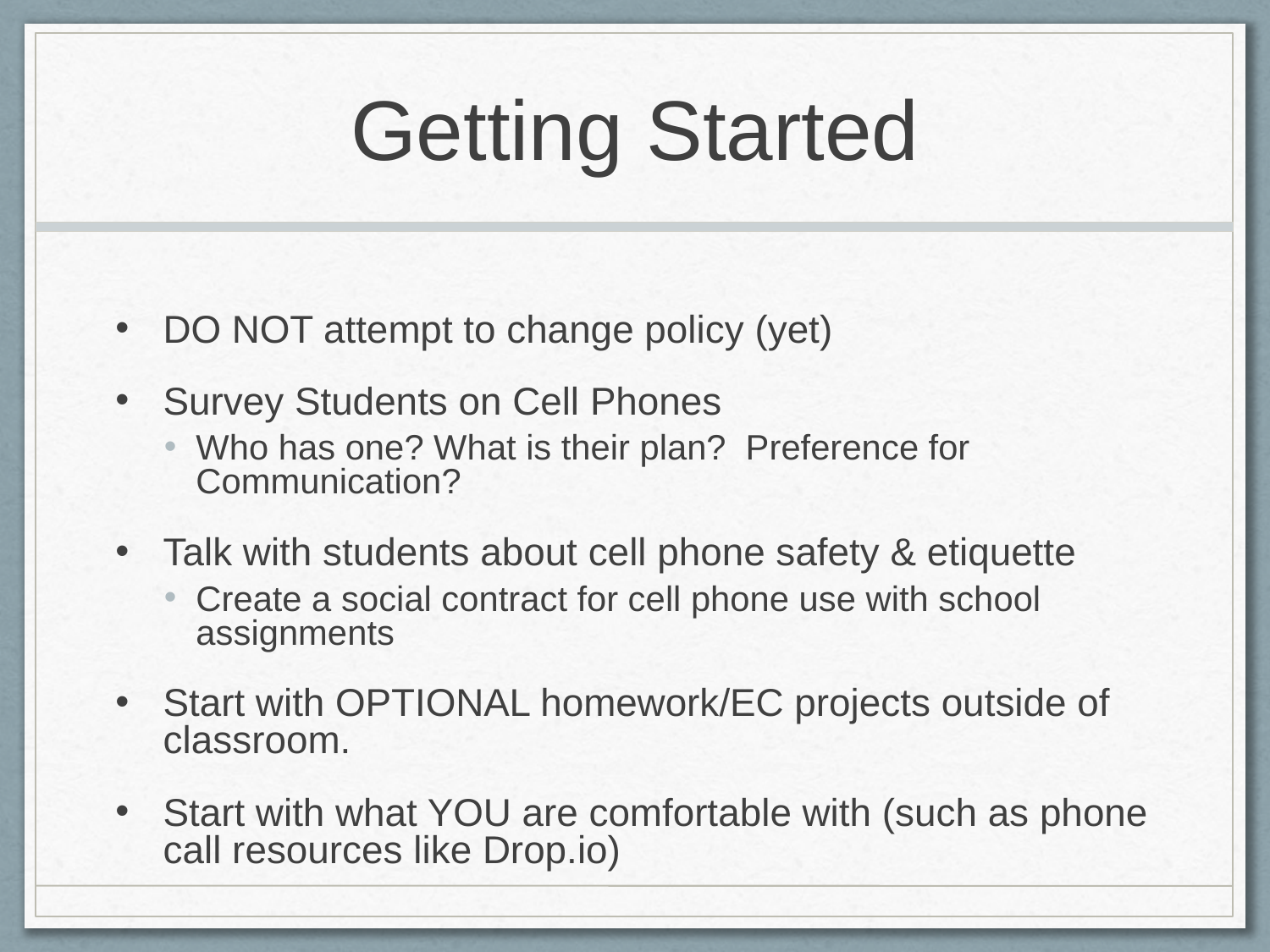

# Getting Started
DO NOT attempt to change policy (yet)
Survey Students on Cell Phones
Who has one? What is their plan?  Preference for Communication?
Talk with students about cell phone safety & etiquette
Create a social contract for cell phone use with school assignments
Start with OPTIONAL homework/EC projects outside of classroom.
Start with what YOU are comfortable with (such as phone call resources like Drop.io)